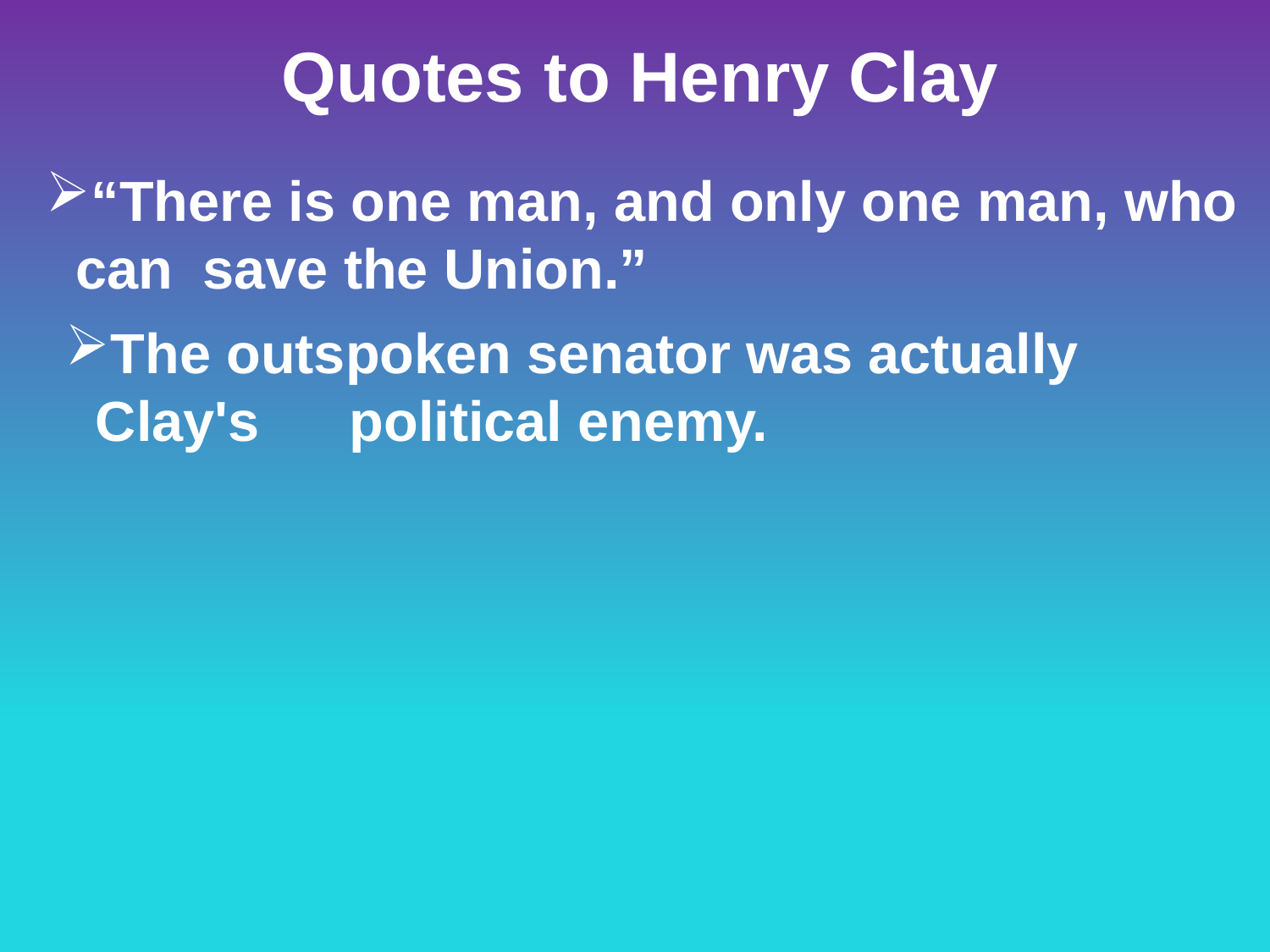

Quotes to Henry Clay
“There is one man, and only one man, who can 	save the Union.”
# The outspoken senator was actually Clay's 	political enemy.